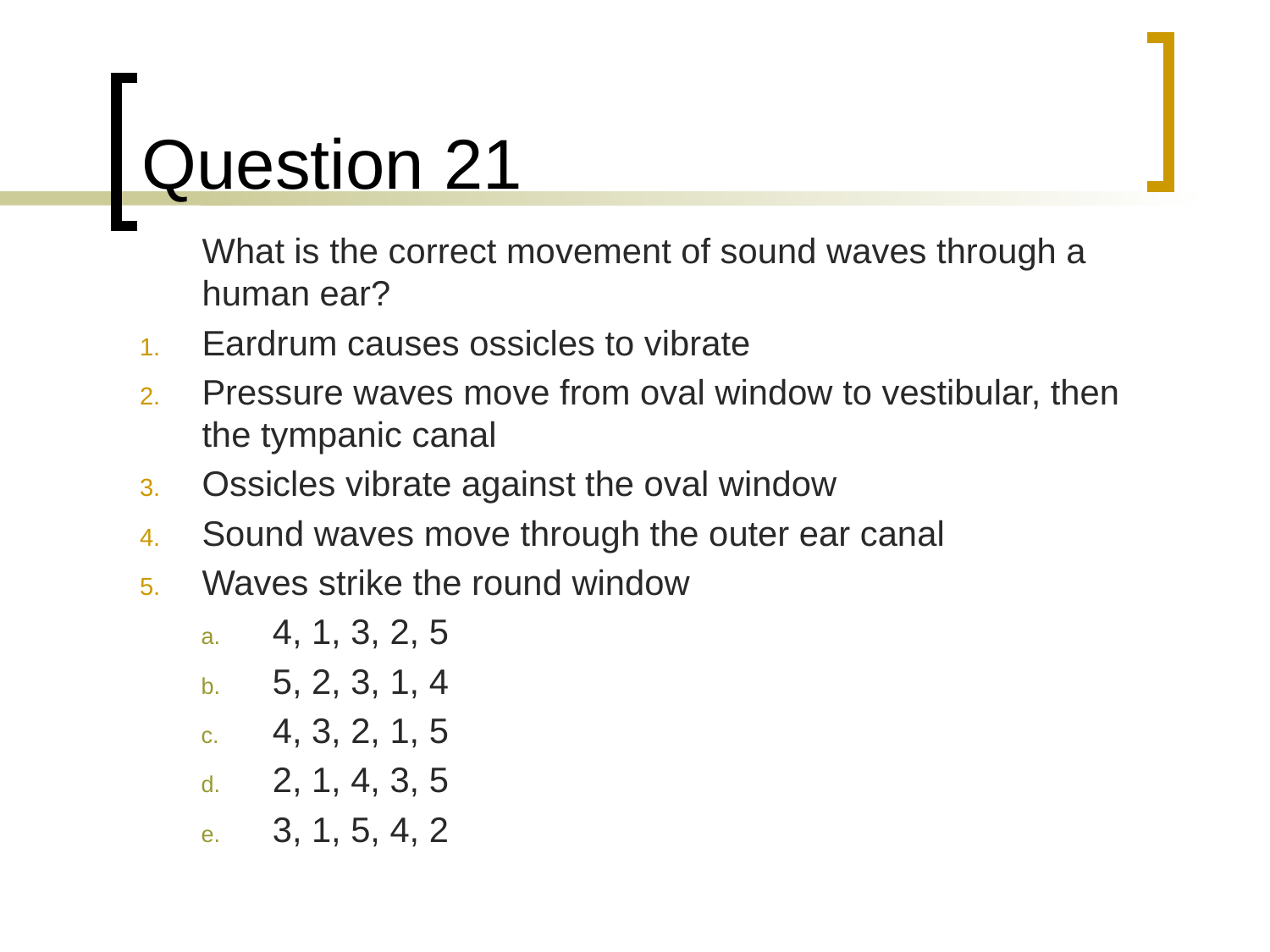

# Question 21
	What is the correct movement of sound waves through a human ear?
Eardrum causes ossicles to vibrate
Pressure waves move from oval window to vestibular, then the tympanic canal
Ossicles vibrate against the oval window
Sound waves move through the outer ear canal
Waves strike the round window
4, 1, 3, 2, 5
5, 2, 3, 1, 4
4, 3, 2, 1, 5
2, 1, 4, 3, 5
3, 1, 5, 4, 2